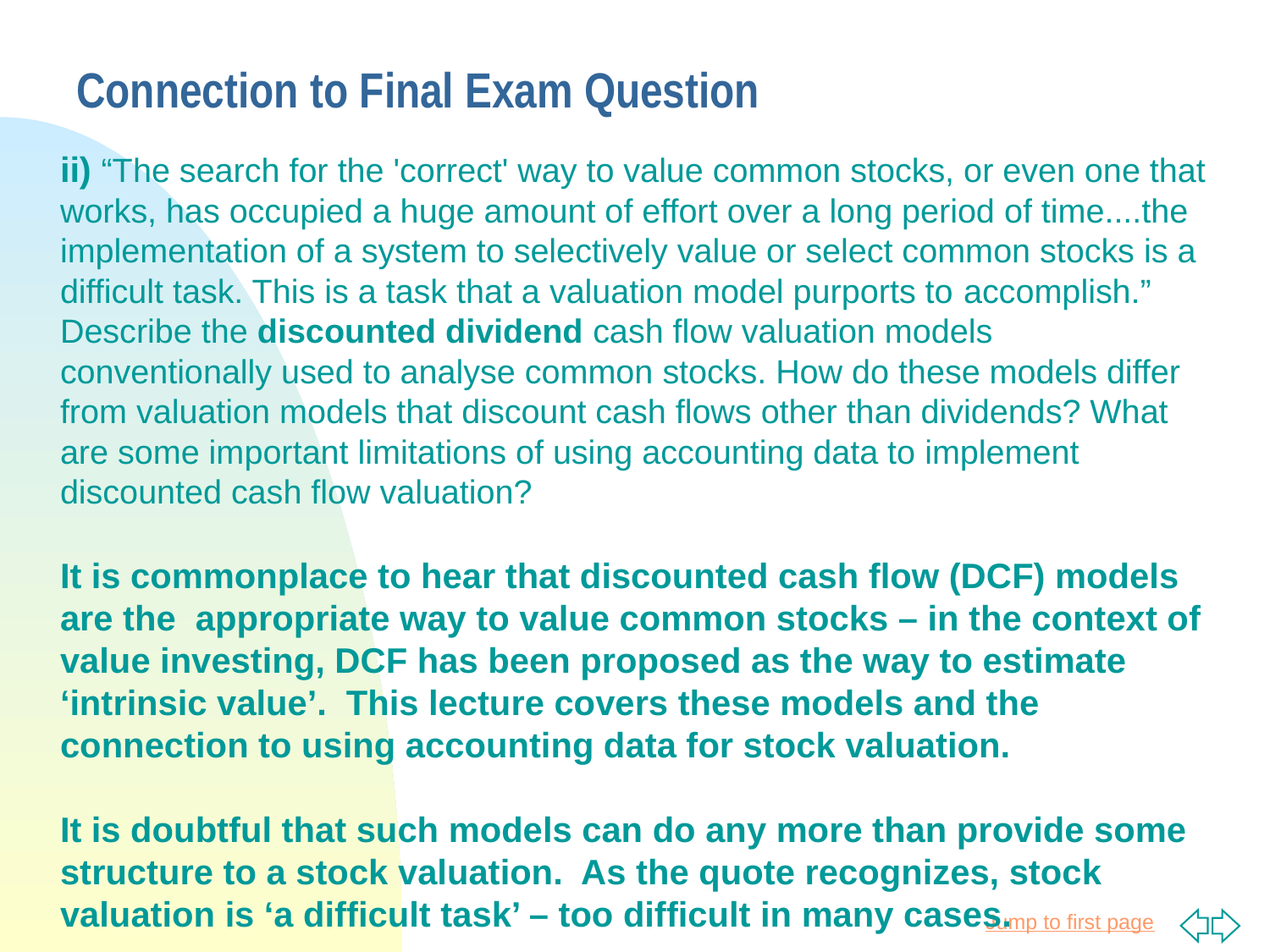

# Connection to Final Exam Question
ii) “The search for the 'correct' way to value common stocks, or even one that works, has occupied a huge amount of effort over a long period of time....the implementation of a system to selectively value or select common stocks is a difficult task. This is a task that a valuation model purports to accomplish.”
Describe the discounted dividend cash flow valuation models conventionally used to analyse common stocks. How do these models differ from valuation models that discount cash flows other than dividends? What are some important limitations of using accounting data to implement discounted cash flow valuation?

It is commonplace to hear that discounted cash flow (DCF) models are the  appropriate way to value common stocks – in the context of value investing, DCF has been proposed as the way to estimate ‘intrinsic value’.  This lecture covers these models and the connection to using accounting data for stock valuation.

It is doubtful that such models can do any more than provide some structure to a stock valuation.  As the quote recognizes, stock valuation is ‘a difficult task’ – too difficult in many cases.